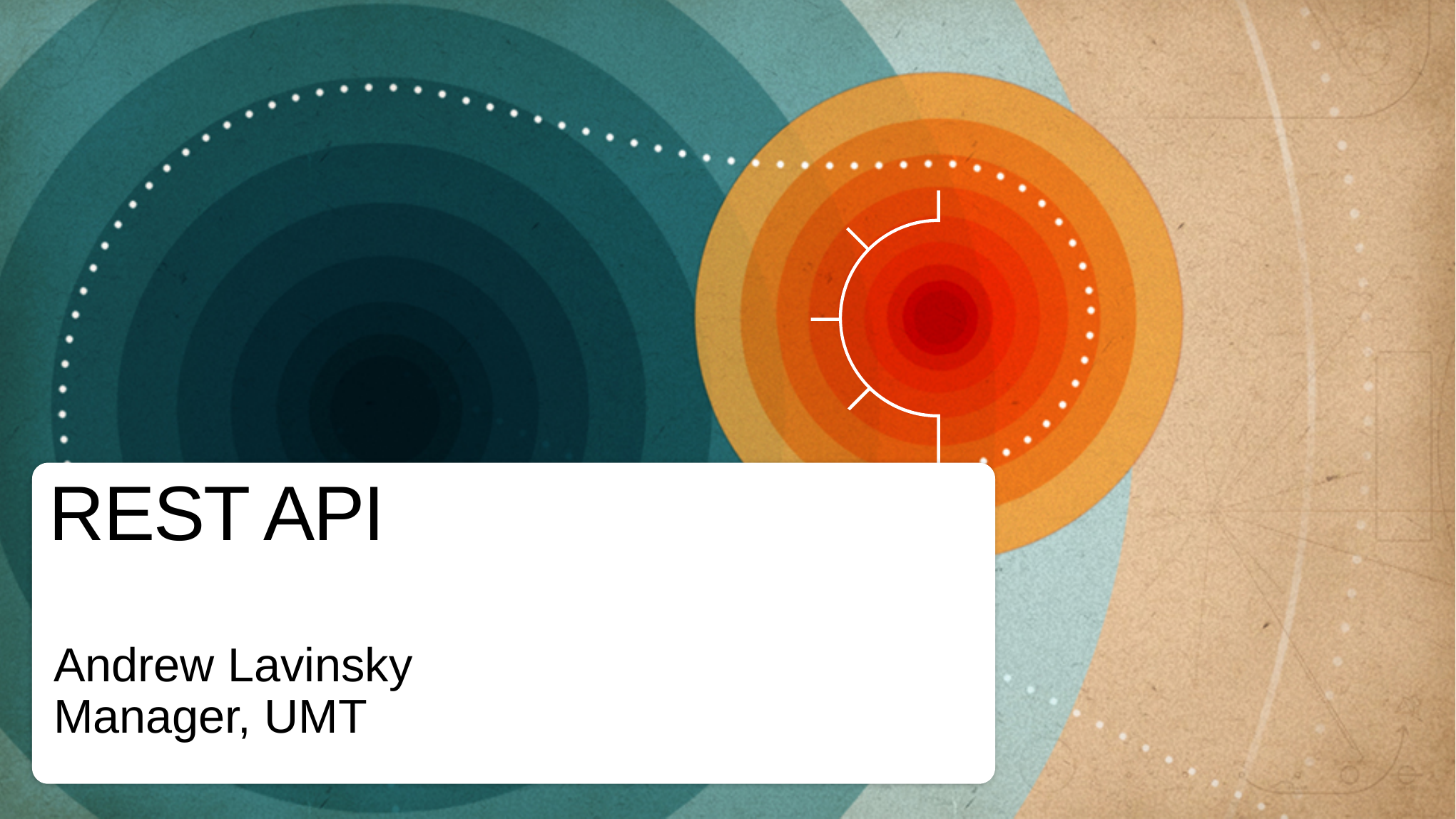

# REST API
Andrew Lavinsky
Manager, UMT